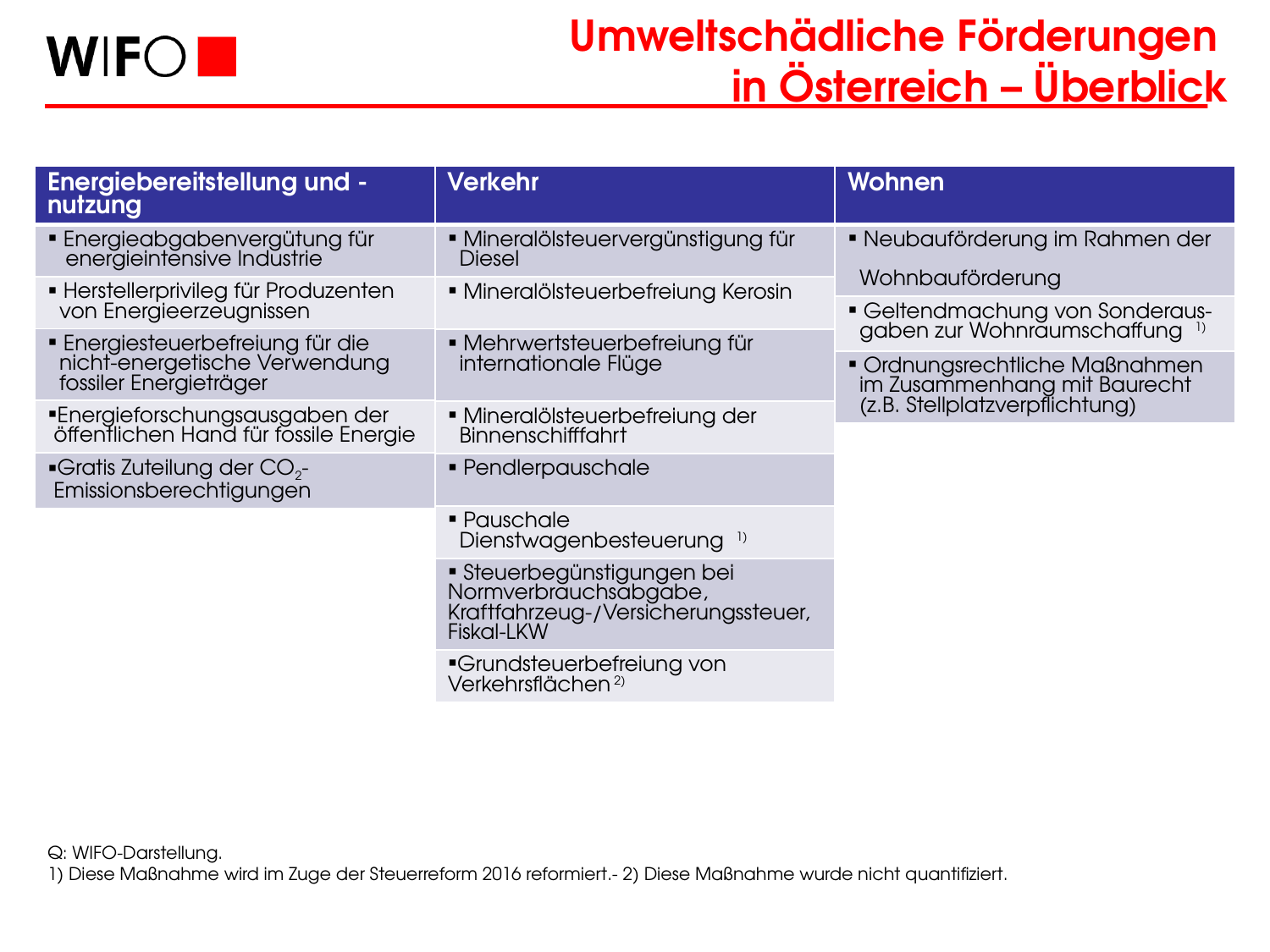

# Umweltschädliche Förderungen in Österreich – Überblick
| Energiebereitstellung und -nutzung |
| --- |
| Energieabgabenvergütung für energieintensive Industrie |
| Herstellerprivileg für Produzenten von Energieerzeugnissen |
| Energiesteuerbefreiung für die nicht-energetische Verwendung fossiler Energieträger |
| Energieforschungsausgaben der öffentlichen Hand für fossile Energie |
| Gratis Zuteilung der CO2- Emissionsberechtigungen |
| Verkehr |
| --- |
| Mineralölsteuervergünstigung für Diesel |
| Mineralölsteuerbefreiung Kerosin |
| Mehrwertsteuerbefreiung für internationale Flüge |
| Mineralölsteuerbefreiung der Binnenschifffahrt |
| Pendlerpauschale |
| Pauschale Dienstwagenbesteuerung 1) |
| Steuerbegünstigungen bei Normverbrauchsabgabe, Kraftfahrzeug-/Versicherungssteuer, Fiskal-LKW |
| Grundsteuerbefreiung von Verkehrsflächen 2) |
| Wohnen |
| --- |
| Neubauförderung im Rahmen der Wohnbauförderung |
| Geltendmachung von Sonderaus- gaben zur Wohnraumschaffung 1) |
| Ordnungsrechtliche Maßnahmen im Zusammenhang mit Baurecht (z.B. Stellplatzverpflichtung) |
Q: WIFO-Darstellung.
1) Diese Maßnahme wird im Zuge der Steuerreform 2016 reformiert.- 2) Diese Maßnahme wurde nicht quantifiziert.